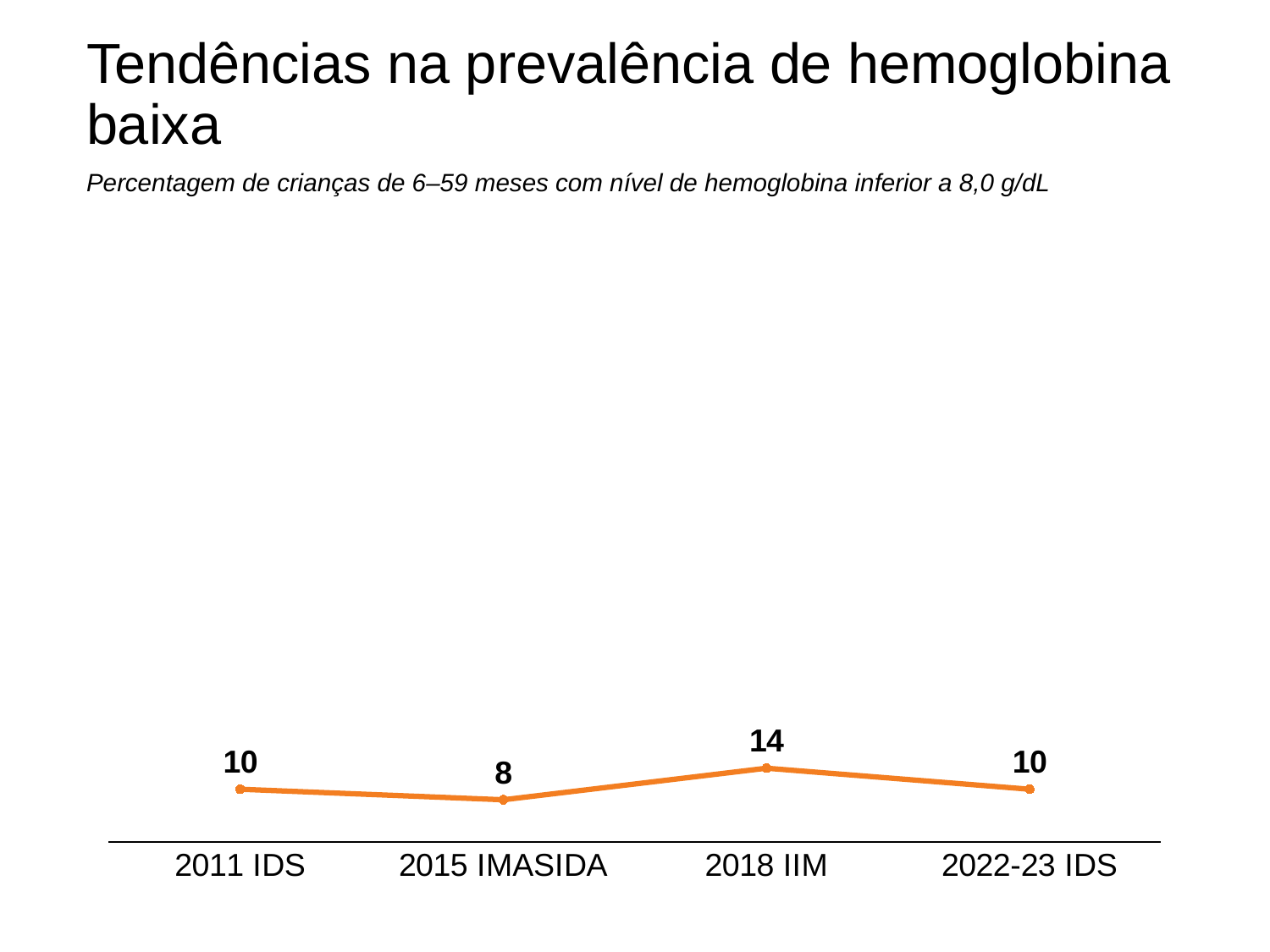

# Tendências na prevalência de hemoglobina baixa
Percentagem de crianças de 6–59 meses com nível de hemoglobina inferior a 8,0 g/dL

### Chart

| Category | Column3 |
|---|---|
| 2011 IDS | 10.0 |
| 2015 IMASIDA | 8.0 |
| 2018 IIM | 14.0 |
| 2022-23 IDS | 10.0 |